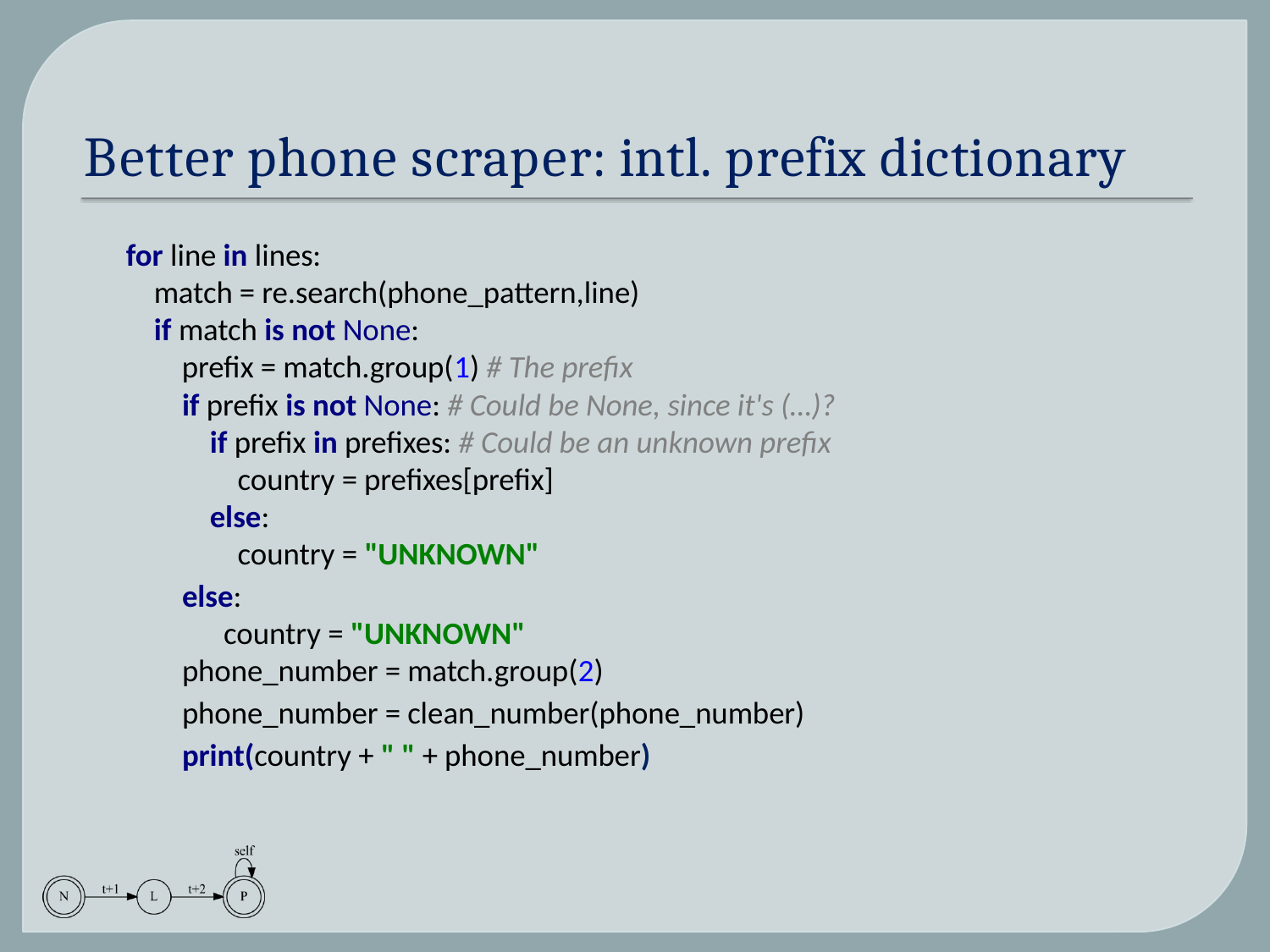

# Better phone scraper: intl. prefix dictionary
for line in lines:
    match = re.search(phone_pattern,line)
    if match is not None:
        prefix = match.group(1) # The prefix
        if prefix is not None: # Could be None, since it's (…)?
            if prefix in prefixes: # Could be an unknown prefix
                country = prefixes[prefix]
            else:
                country = "UNKNOWN"
        else:
              country = "UNKNOWN"
        phone_number = match.group(2)
        phone_number = clean_number(phone_number)
        print(country + " " + phone_number)